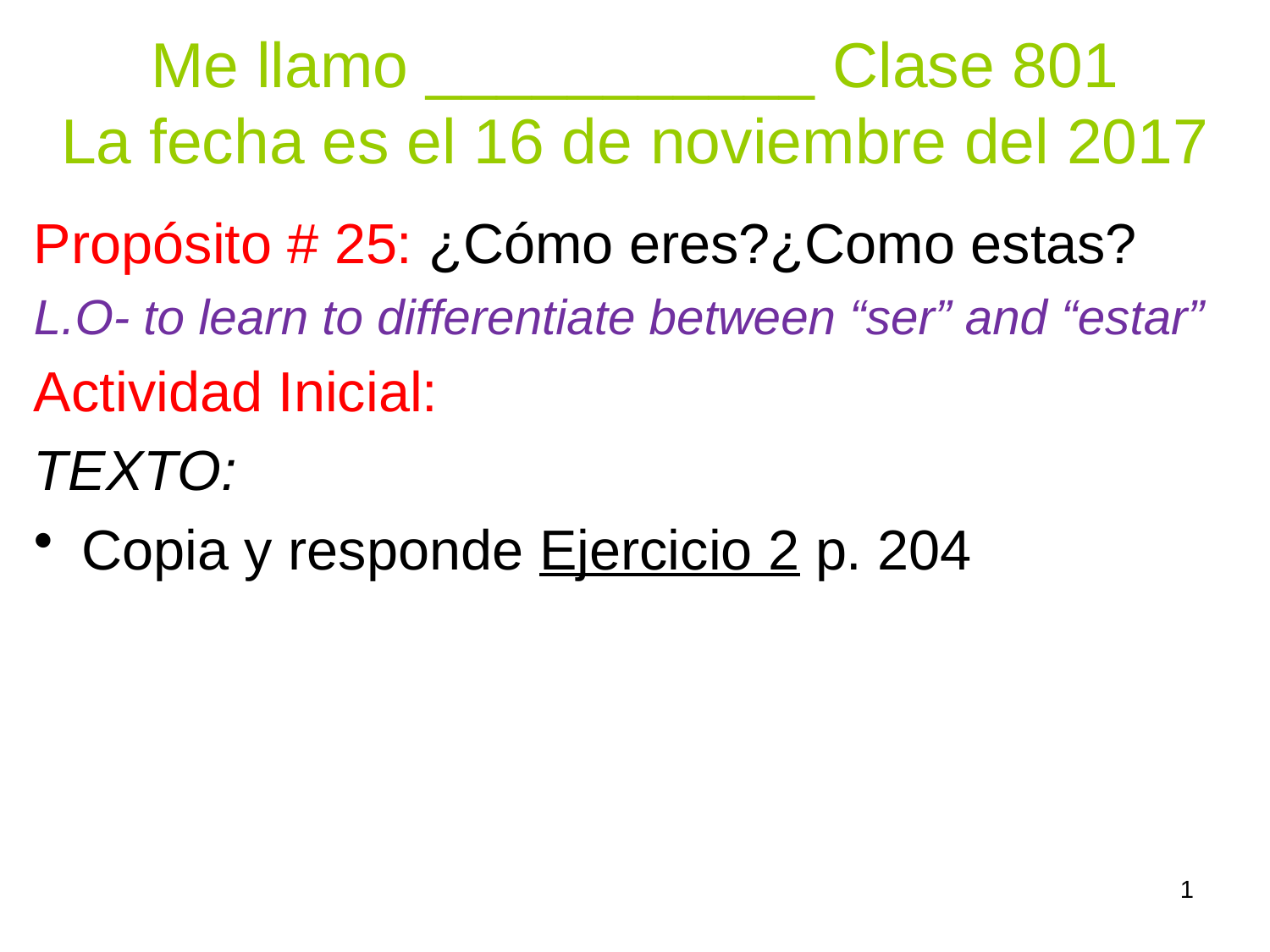

# Me llamo ___________ Clase 801 La fecha es el 16 de noviembre del 2017
Propósito # 25: ¿Cómo eres?¿Como estas?
L.O- to learn to differentiate between “ser” and “estar”
Actividad Inicial:
TEXTO:
Copia y responde Ejercicio 2 p. 204
1